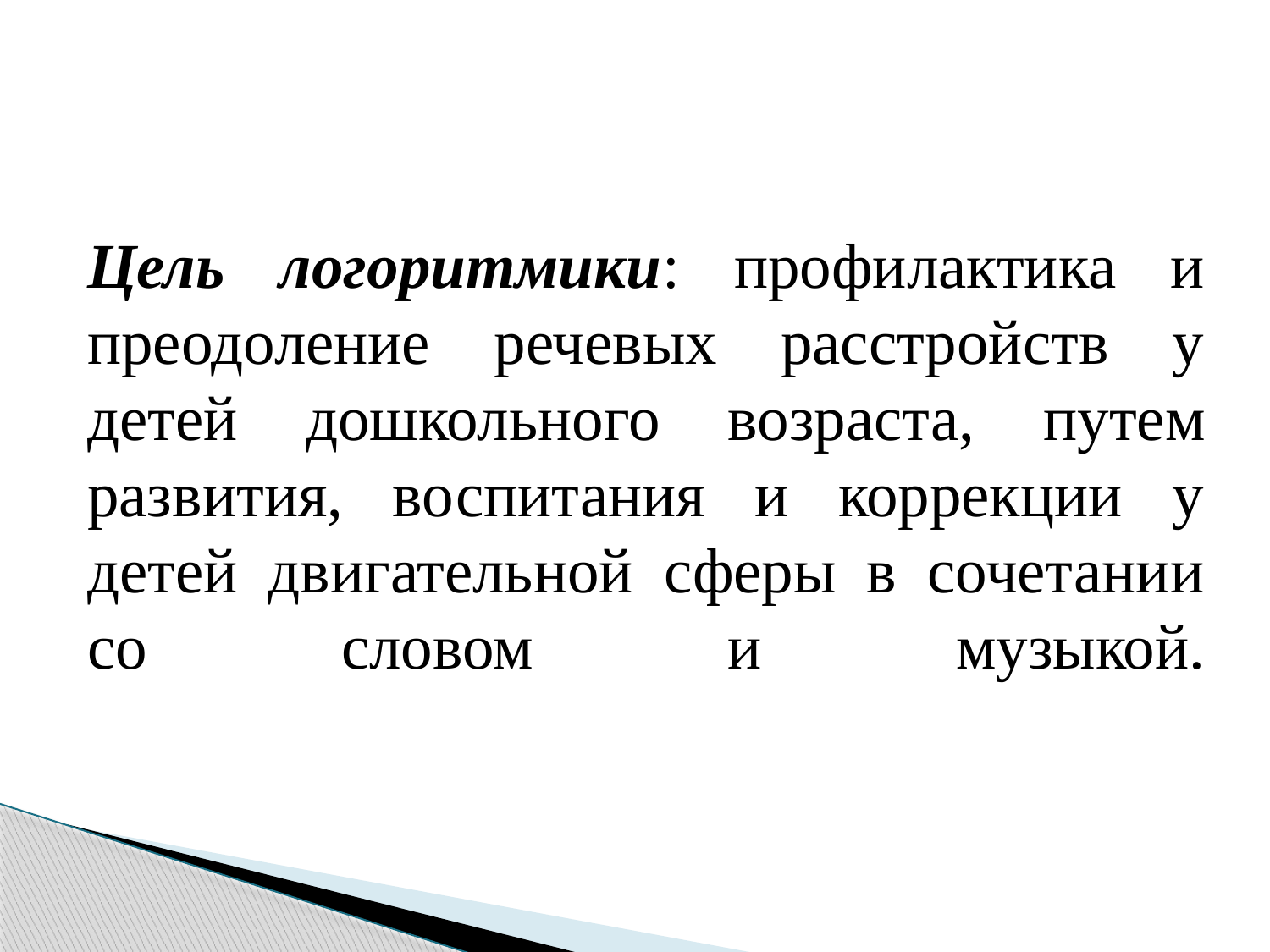

# Цель логоритмики: профилактика и преодоление речевых расстройств у детей дошкольного возраста, путем развития, воспитания и коррекции у детей двигательной сферы в сочетании со словом и музыкой.